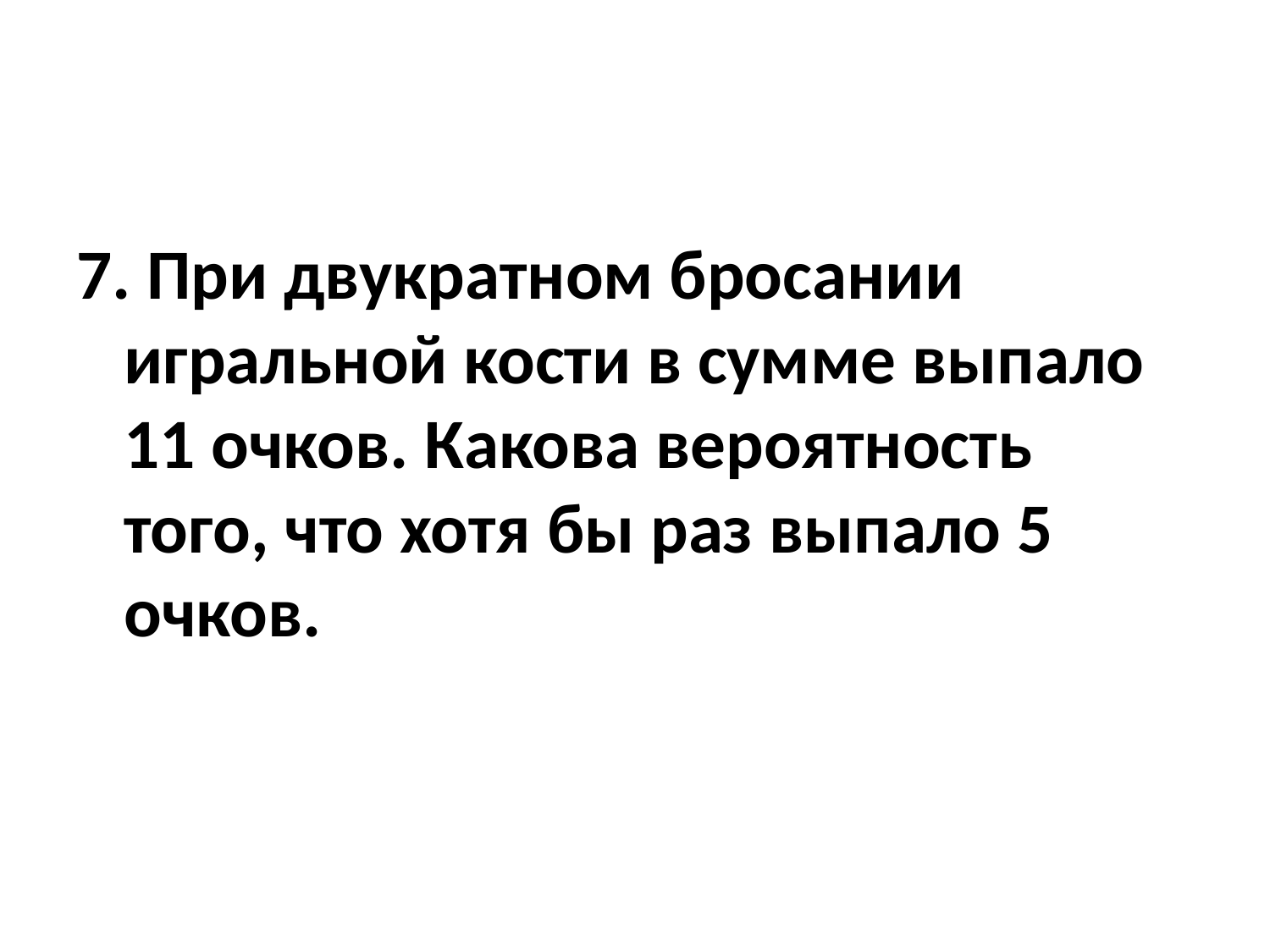

7. При двукратном бросании игральной кости в сумме выпало 11 очков. Какова вероятность того, что хотя бы раз выпало 5 очков.